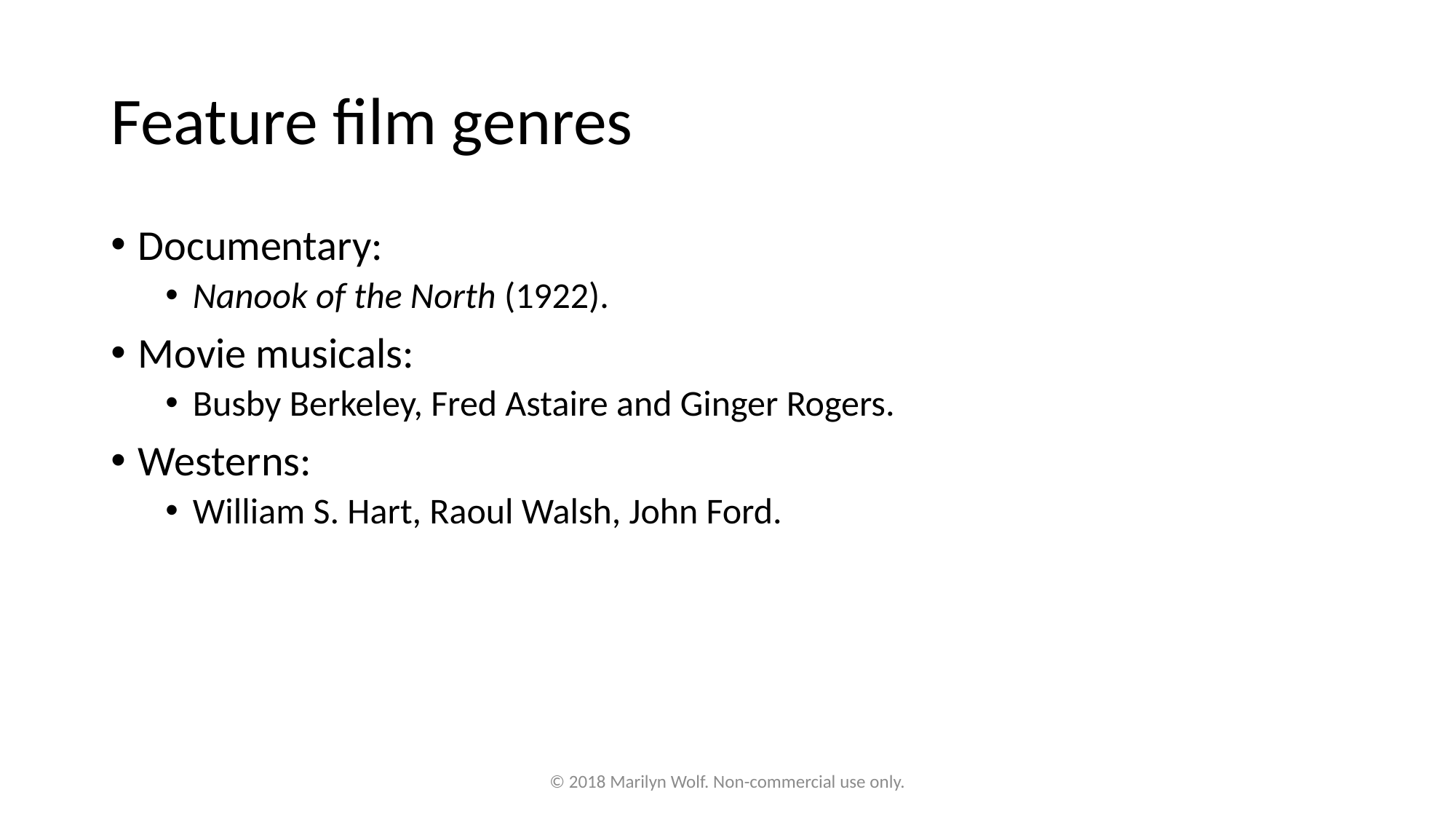

# Feature film genres
Documentary:
Nanook of the North (1922).
Movie musicals:
Busby Berkeley, Fred Astaire and Ginger Rogers.
Westerns:
William S. Hart, Raoul Walsh, John Ford.
© 2018 Marilyn Wolf. Non-commercial use only.